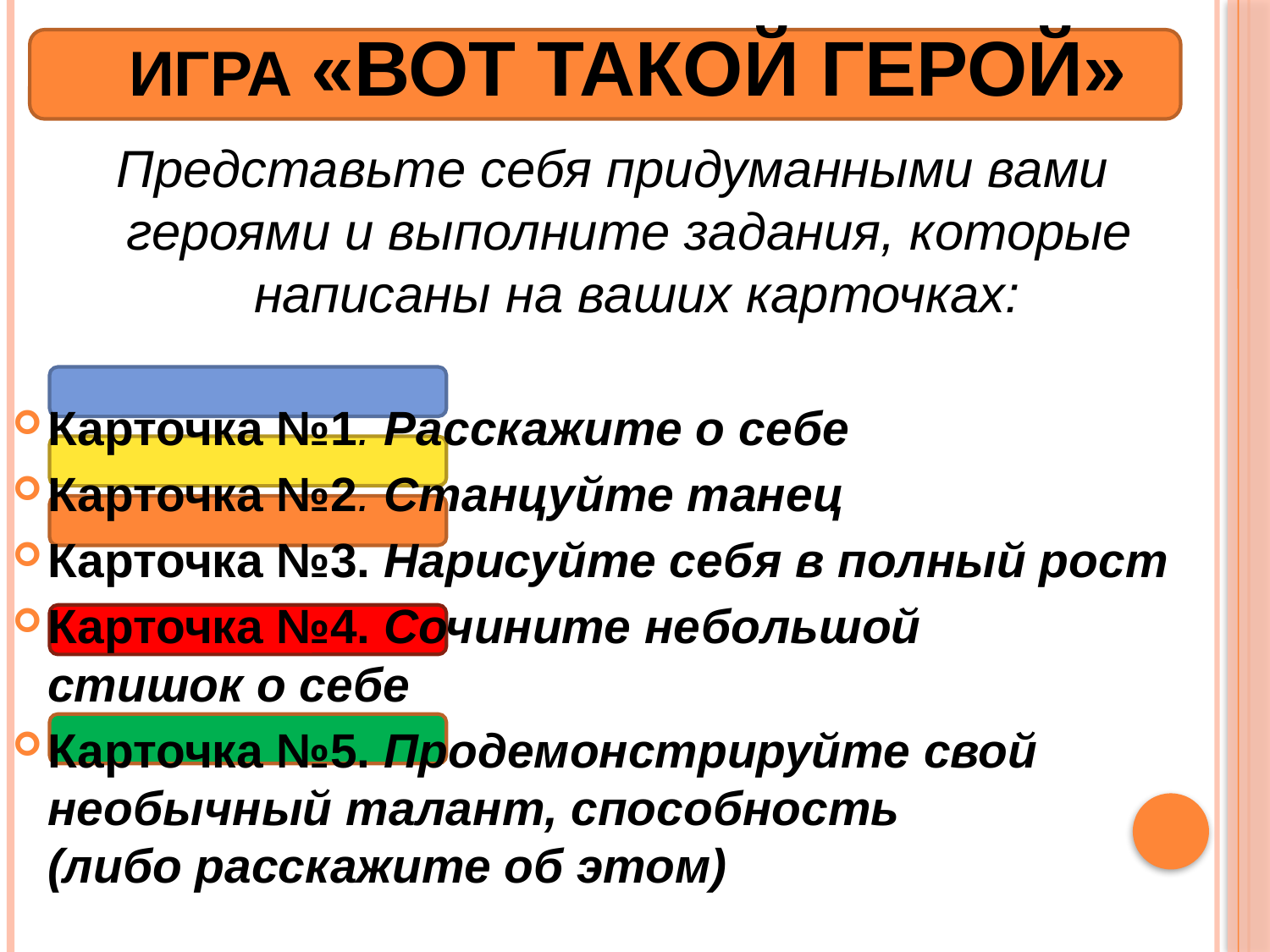

ИГРА «вот такой герой»

Представьте себя придуманными вами
героями и выполните задания, которые
написаны на ваших карточках:

Карточка №1. Расскажите о себе
Карточка №2. Станцуйте танец
Карточка №3. Нарисуйте себя в полный рост
Карточка №4. Сочините небольшой
стишок о себе
Карточка №5. Продемонстрируйте свой необычный талант, способность
(либо расскажите об этом)